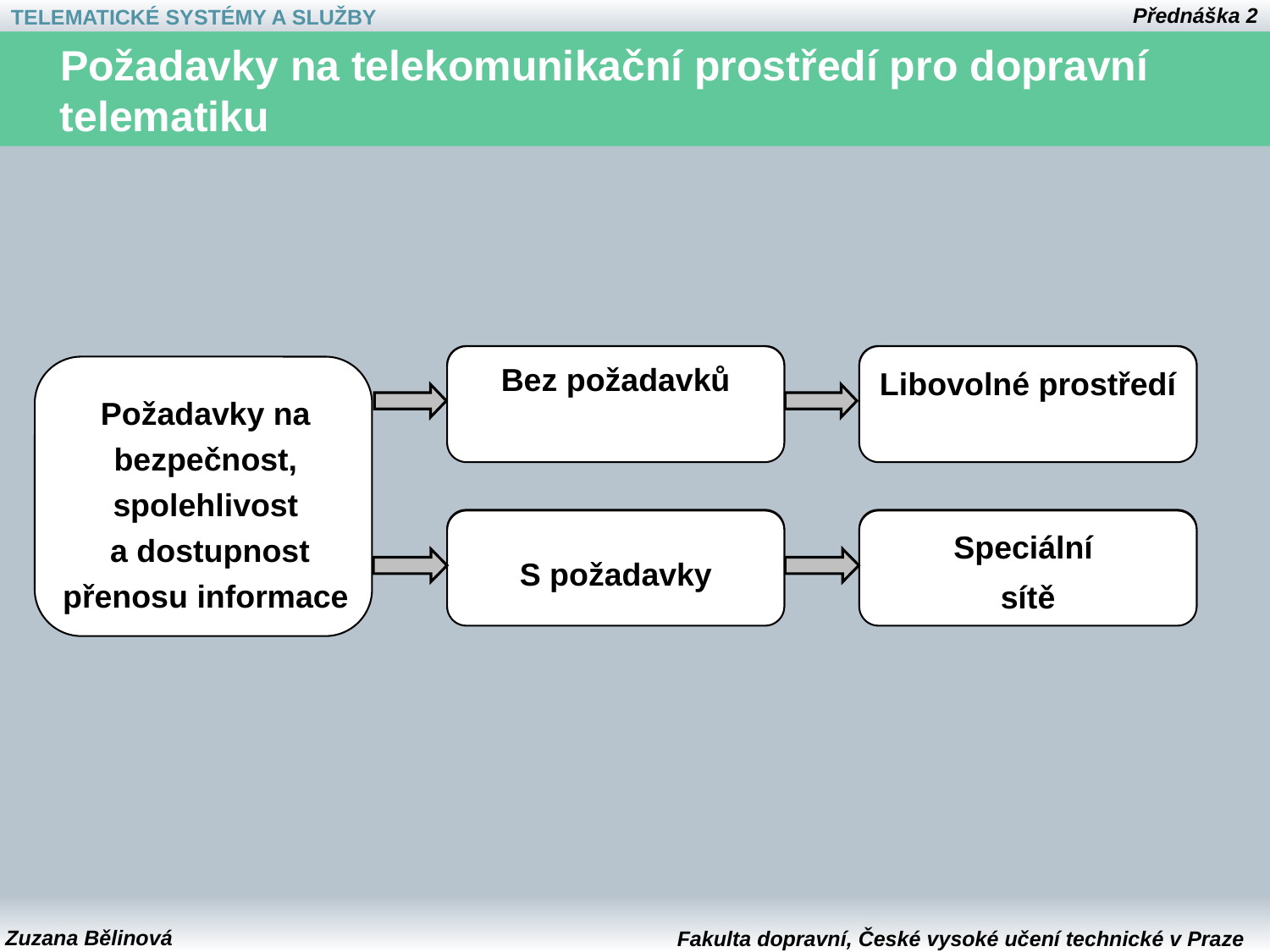

# Požadavky na telekomunikační prostředí pro dopravní telematiku
Bez požadavků

Libovolné prostředí

Požadavky na bezpečnost, spolehlivost
 a dostupnost přenosu informace

S požadavky

Speciální
sítě